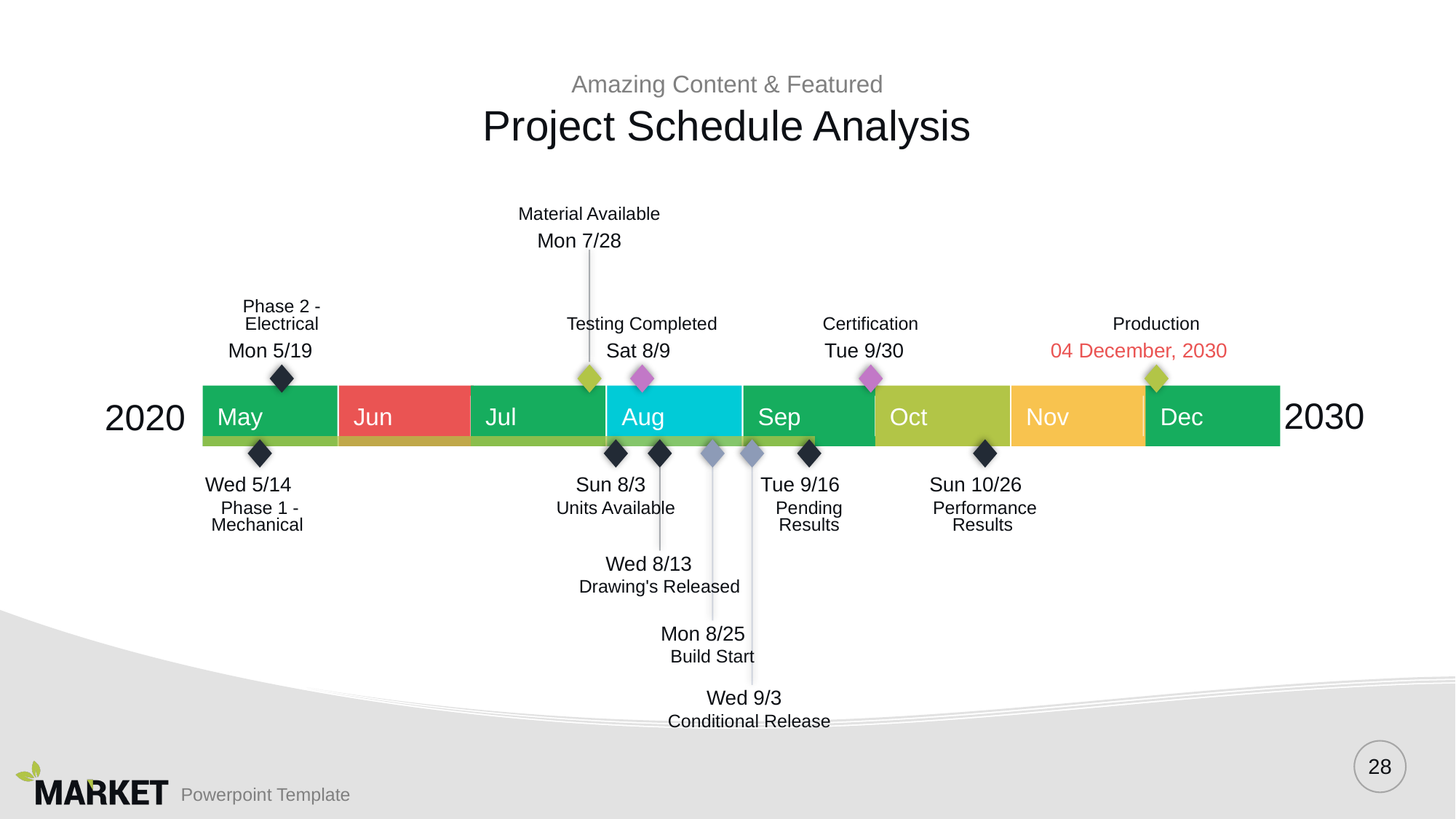

Amazing Content & Featured
# Project Schedule Analysis
Material Available
Mon 7/28
Phase 2 - Electrical
Testing Completed
Certification
Production
Mon 5/19
Sat 8/9
Tue 9/30
04 December, 2030

May
Jun
Jul
Aug
Sep
Oct
Nov
Dec
2020

Wed 5/14
Sun 8/3
Tue 9/16
Sun 10/26
Phase 1 - Mechanical
Units Available
Pending Results
Performance Results
Wed 8/13
Drawing's Released
Mon 8/25
Build Start
Wed 9/3
Conditional Release
2030